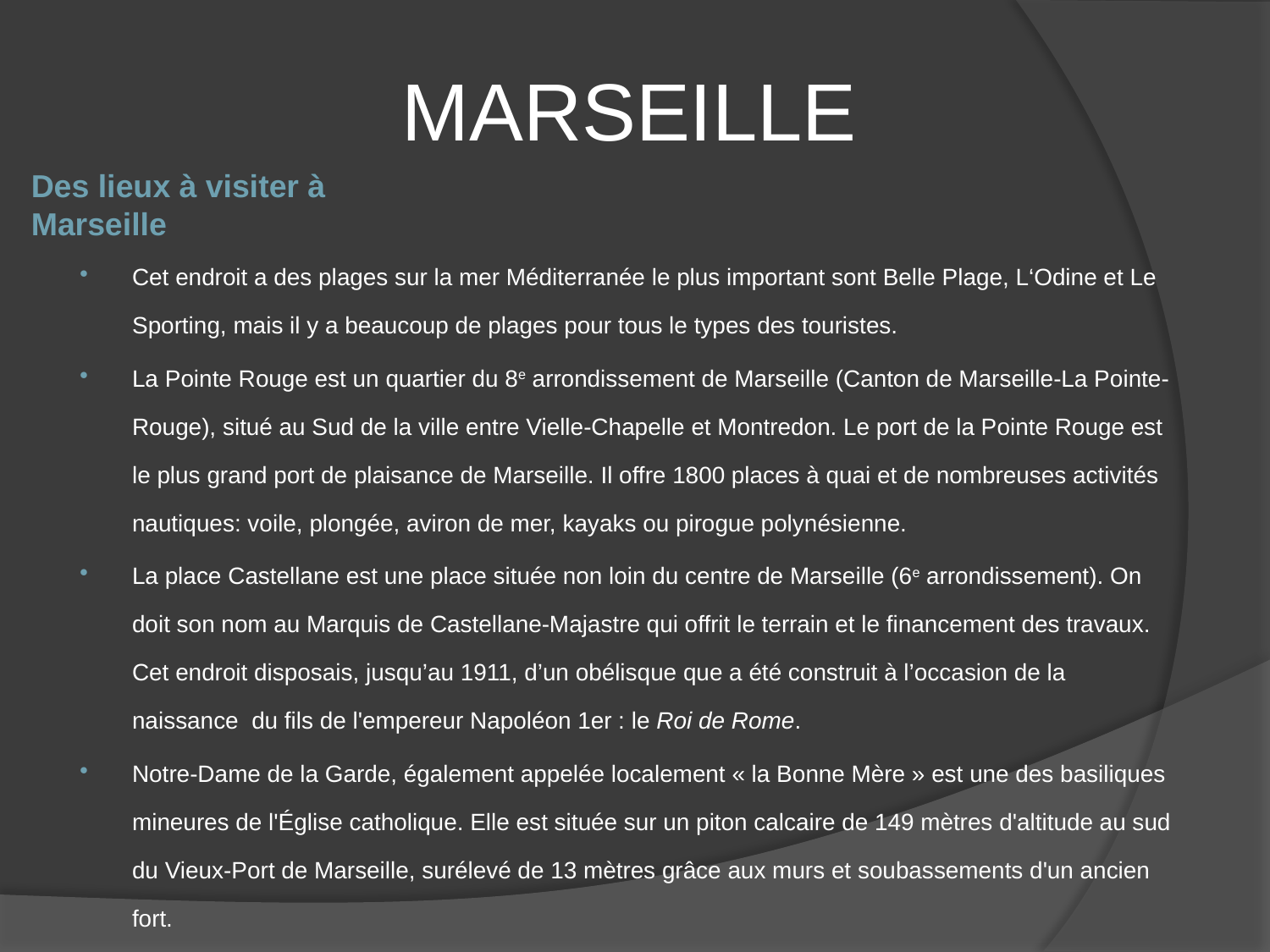

MARSEILLE
# Des lieux à visiter à Marseille
Cet endroit a des plages sur la mer Méditerranée le plus important sont Belle Plage, L‘Odine et Le Sporting, mais il y a beaucoup de plages pour tous le types des touristes.
La Pointe Rouge est un quartier du 8e arrondissement de Marseille (Canton de Marseille-La Pointe-Rouge), situé au Sud de la ville entre Vielle-Chapelle et Montredon. Le port de la Pointe Rouge est le plus grand port de plaisance de Marseille. Il offre 1800 places à quai et de nombreuses activités nautiques: voile, plongée, aviron de mer, kayaks ou pirogue polynésienne.
La place Castellane est une place située non loin du centre de Marseille (6e arrondissement). On doit son nom au Marquis de Castellane-Majastre qui offrit le terrain et le financement des travaux. Cet endroit disposais, jusqu’au 1911, d’un obélisque que a été construit à l’occasion de la naissance  du fils de l'empereur Napoléon 1er : le Roi de Rome.
Notre-Dame de la Garde, également appelée localement « la Bonne Mère » est une des basiliques mineures de l'Église catholique. Elle est située sur un piton calcaire de 149 mètres d'altitude au sud du Vieux-Port de Marseille, surélevé de 13 mètres grâce aux murs et soubassements d'un ancien fort.